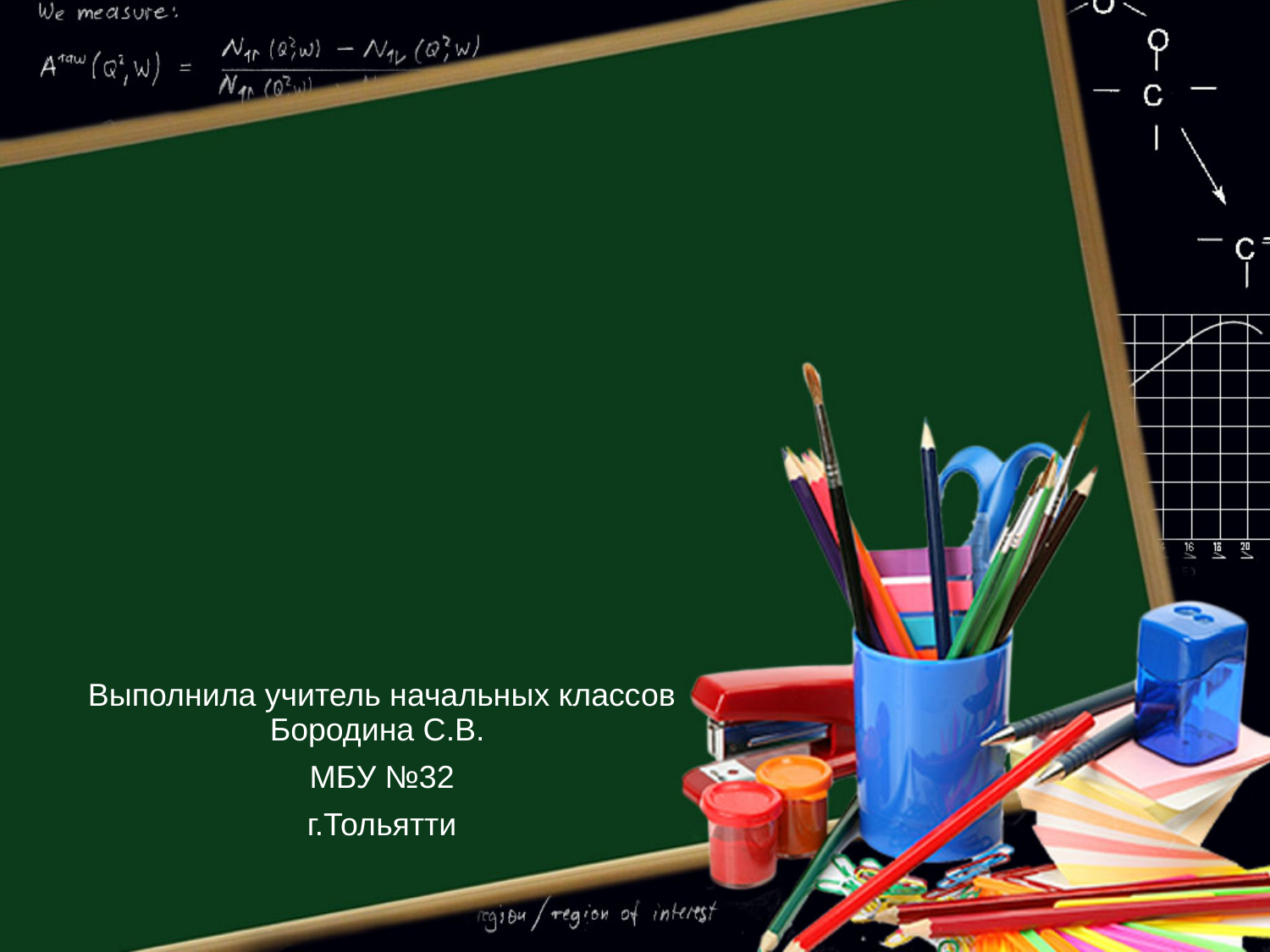

# презентация к уроку РУССКИЙ ЯЗЫК 3 класс ШКОЛА РОССИИ
Выполнила учитель начальных классов Бородина С.В.
МБУ №32
г.Тольятти